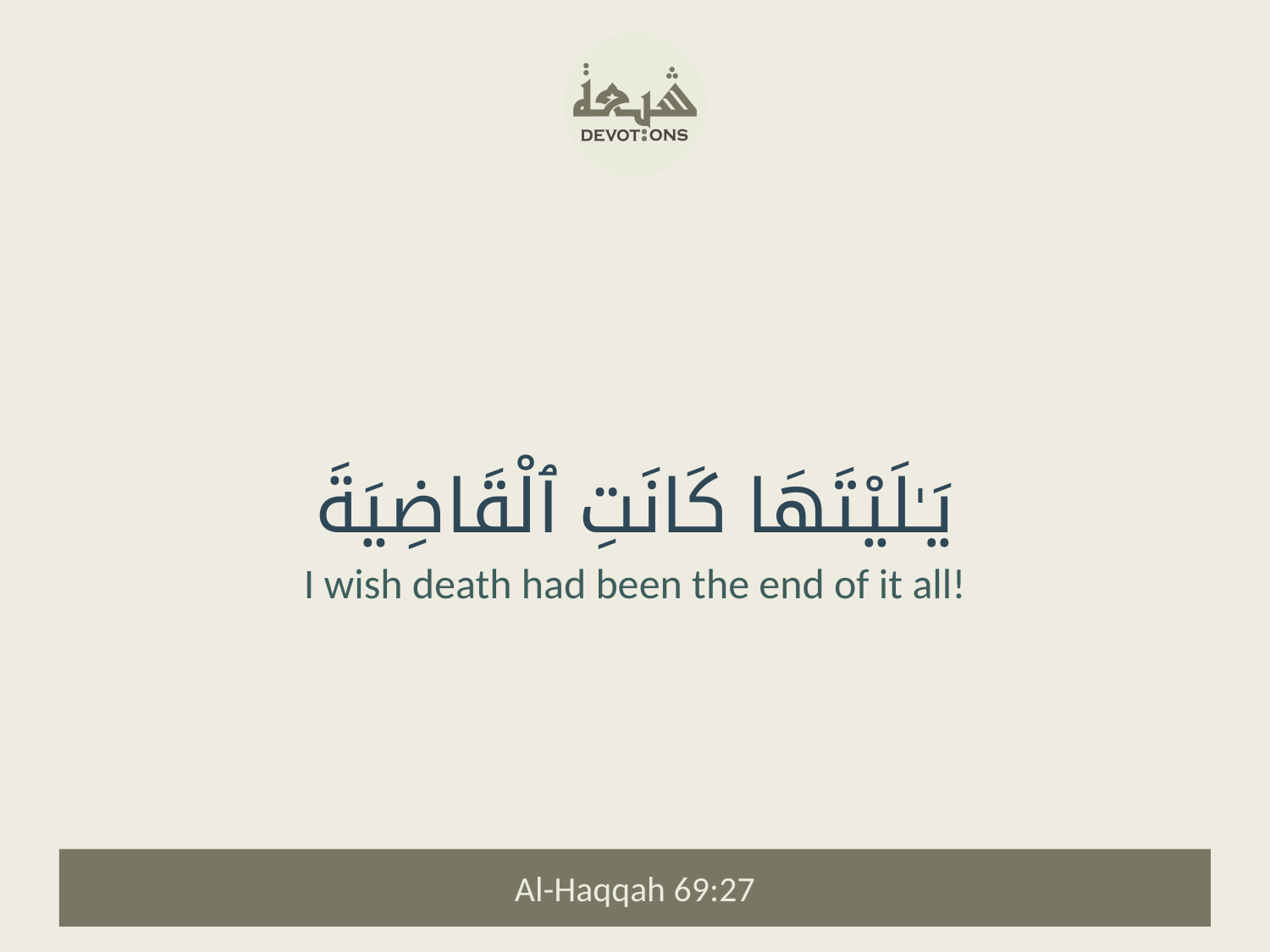

يَـٰلَيْتَهَا كَانَتِ ٱلْقَاضِيَةَ
I wish death had been the end of it all!
Al-Haqqah 69:27